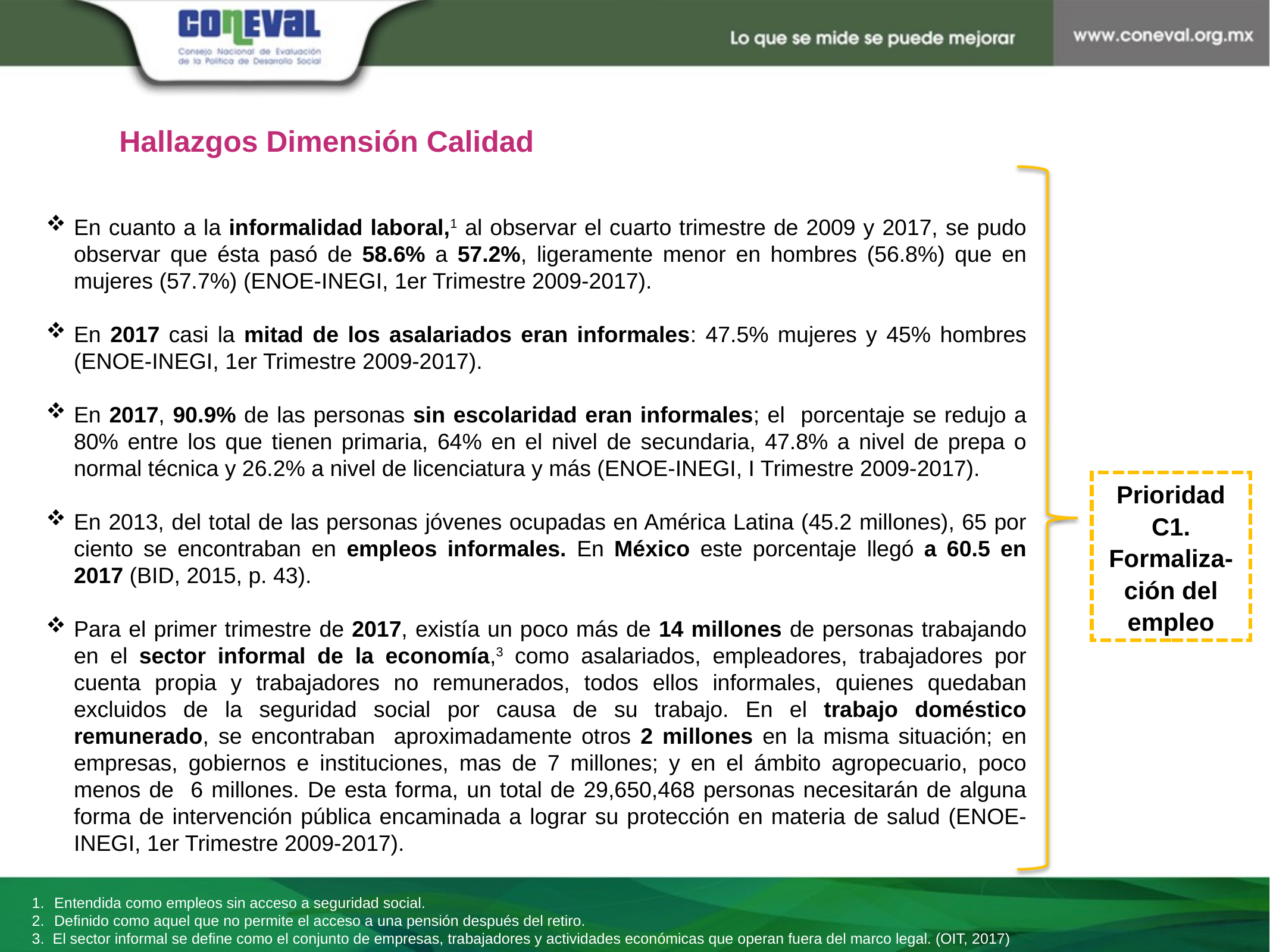

Hallazgos Dimensión Calidad

En cuanto a la informalidad laboral,1 al observar el cuarto trimestre de 2009 y 2017, se pudo observar que ésta pasó de 58.6% a 57.2%, ligeramente menor en hombres (56.8%) que en mujeres (57.7%) (ENOE-INEGI, 1er Trimestre 2009-2017).

En 2017 casi la mitad de los asalariados eran informales: 47.5% mujeres y 45% hombres (ENOE-INEGI, 1er Trimestre 2009-2017).

En 2017, 90.9% de las personas sin escolaridad eran informales; el  porcentaje se redujo a 80% entre los que tienen primaria, 64% en el nivel de secundaria, 47.8% a nivel de prepa o normal técnica y 26.2% a nivel de licenciatura y más (ENOE-INEGI, I Trimestre 2009-2017).

En 2013, del total de las personas jóvenes ocupadas en América Latina (45.2 millones), 65 por ciento se encontraban en empleos informales. En México este porcentaje llegó a 60.5 en 2017 (BID, 2015, p. 43).

Para el primer trimestre de 2017, existía un poco más de 14 millones de personas trabajando en el sector informal de la economía,3 como asalariados, empleadores, trabajadores por cuenta propia y trabajadores no remunerados, todos ellos informales, quienes quedaban excluidos de la seguridad social por causa de su trabajo. En el trabajo doméstico remunerado, se encontraban  aproximadamente otros 2 millones en la misma situación; en empresas, gobiernos e instituciones, mas de 7 millones; y en el ámbito agropecuario, poco menos de  6 millones. De esta forma, un total de 29,650,468 personas necesitarán de alguna forma de intervención pública encaminada a lograr su protección en materia de salud (ENOE-INEGI, 1er Trimestre 2009-2017).
Prioridad C1. Formaliza-ción del empleo
Entendida como empleos sin acceso a seguridad social.
Definido como aquel que no permite el acceso a una pensión después del retiro.
3.  El sector informal se define como el conjunto de empresas, trabajadores y actividades económicas que operan fuera del marco legal. (OIT, 2017)